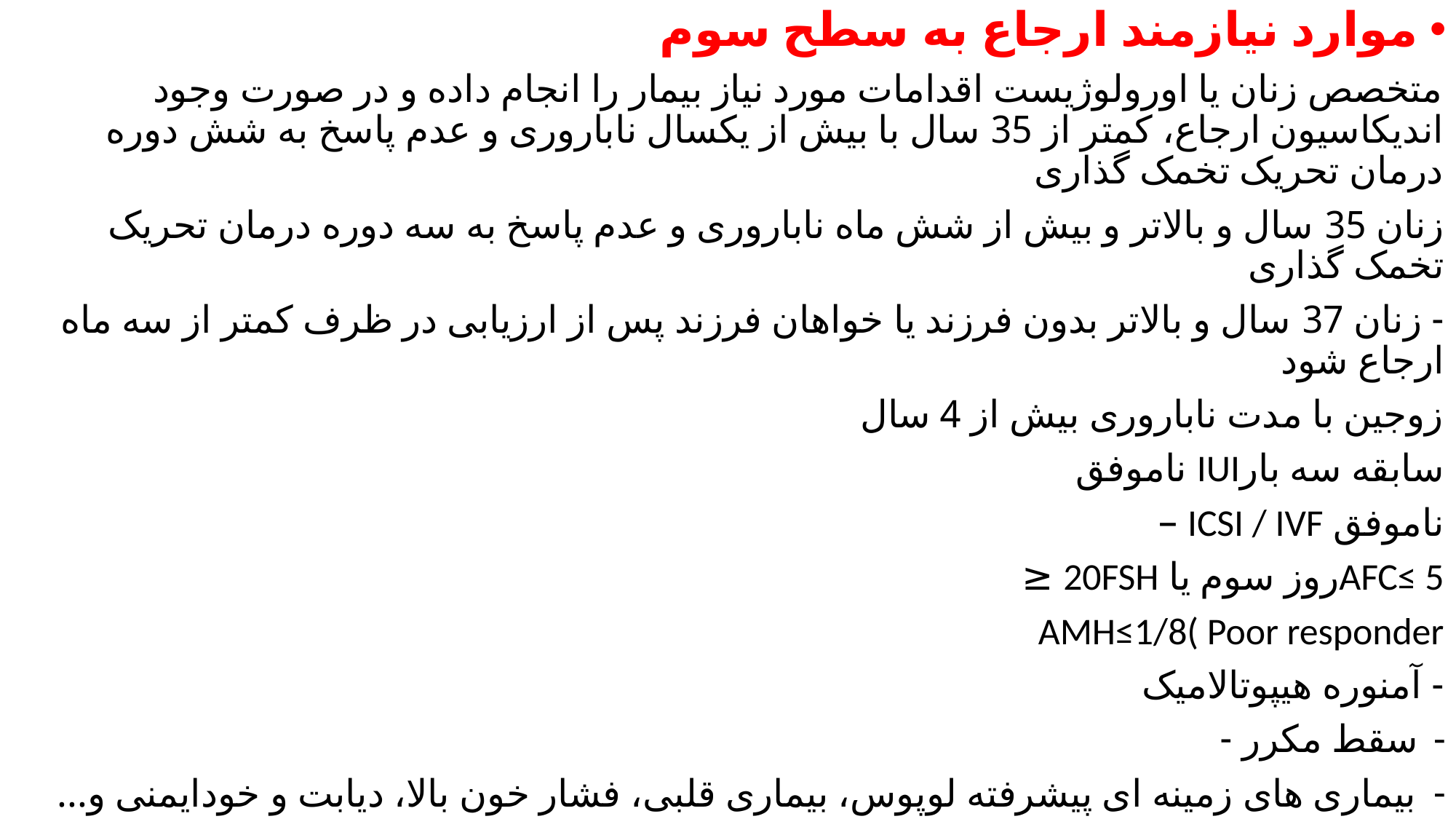

موارد نیازمند ارجاع به سطح سوم
متخصص زنان یا اورولوژیست اقدامات مورد نیاز بیمار را انجام داده و در صورت وجود اندیکاسیون ارجاع، کمتر از 35 سال با بیش از یکسال ناباروری و عدم پاسخ به شش دوره درمان تحریک تخمک گذاری
زنان 35 سال و بالاتر و بیش از شش ماه ناباروری و عدم پاسخ به سه دوره درمان تحریک تخمک گذاری
- زنان 37 سال و بالاتر بدون فرزند یا خواهان فرزند پس از ارزیابی در ظرف کمتر از سه ماه ارجاع شود
زوجین با مدت ناباروری بیش از 4 سال
سابقه سه بارIUI ناموفق
ناموفق ICSI / IVF –
AFC≤ 5روز سوم یا 20FSH ≤
AMH≤1/8( Poor responder
- آمنوره هیپوتالامیک
سقط مکرر -
بیماری های زمینه ای پیشرفته لوپوس، بیماری قلبی، فشار خون بالا، دیابت و خودایمنی و...